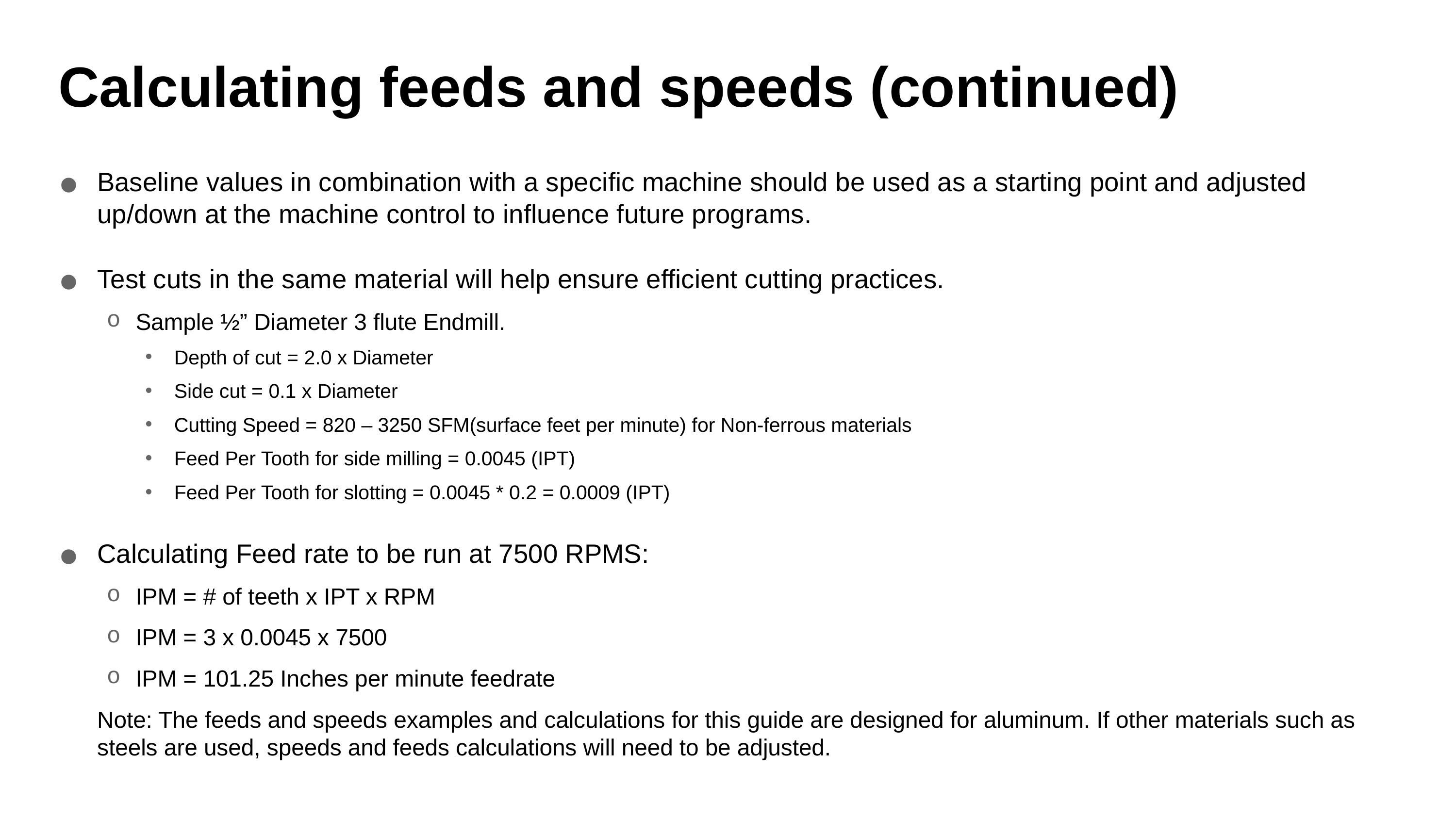

# Calculating feeds and speeds (continued)
Baseline values in combination with a specific machine should be used as a starting point and adjusted up/down at the machine control to influence future programs.
Test cuts in the same material will help ensure efficient cutting practices.
Sample ½” Diameter 3 flute Endmill.
Depth of cut = 2.0 x Diameter
Side cut = 0.1 x Diameter
Cutting Speed = 820 – 3250 SFM(surface feet per minute) for Non-ferrous materials
Feed Per Tooth for side milling = 0.0045 (IPT)
Feed Per Tooth for slotting = 0.0045 * 0.2 = 0.0009 (IPT)
Calculating Feed rate to be run at 7500 RPMS:
IPM = # of teeth x IPT x RPM
IPM = 3 x 0.0045 x 7500
IPM = 101.25 Inches per minute feedrate
Note: The feeds and speeds examples and calculations for this guide are designed for aluminum. If other materials such as steels are used, speeds and feeds calculations will need to be adjusted.